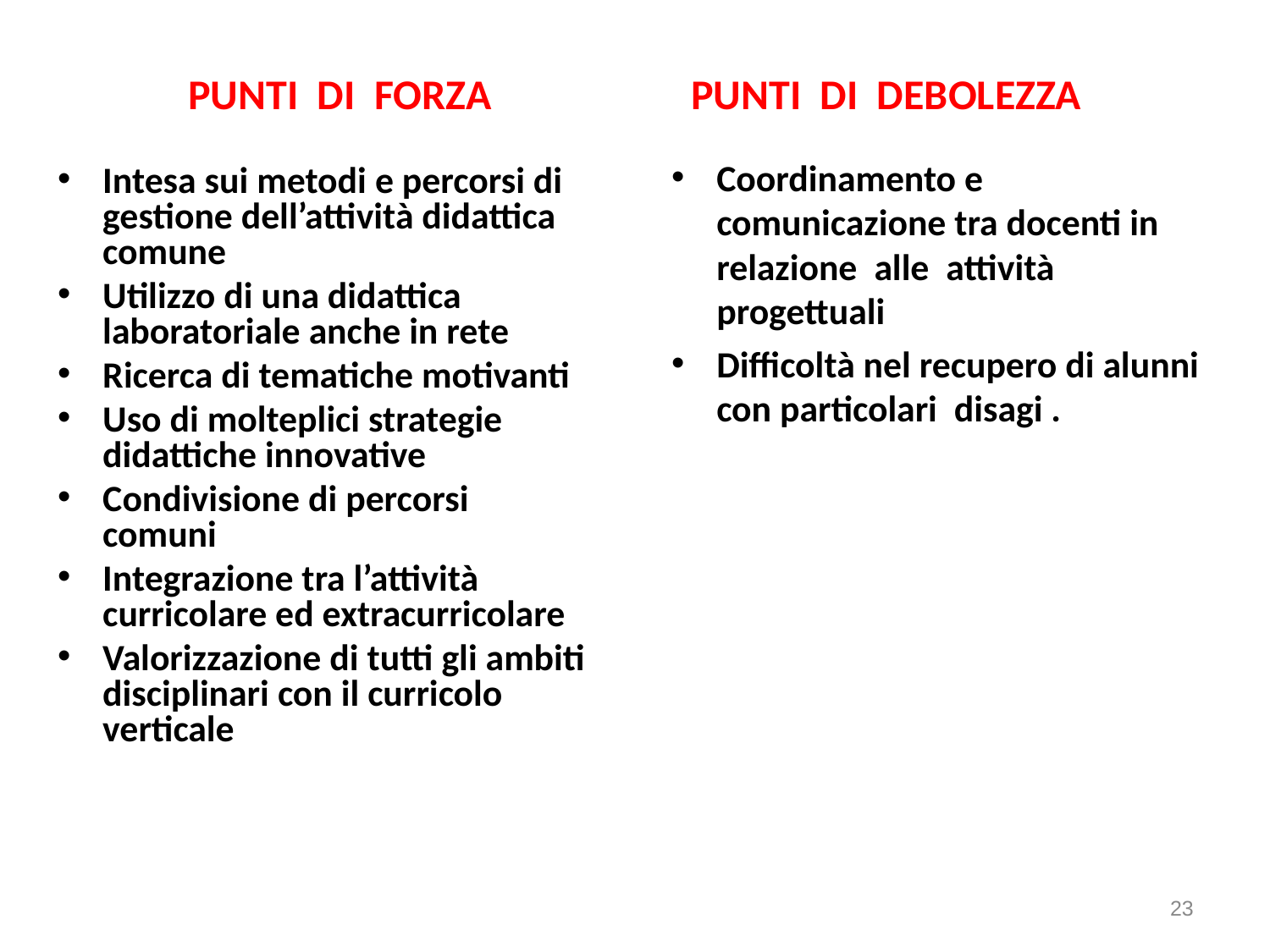

# PUNTI  DI  FORZA                     PUNTI  DI  DEBOLEZZA
Coordinamento e comunicazione tra docenti in relazione  alle  attività progettuali
Difficoltà nel recupero di alunni con particolari  disagi .

Intesa sui metodi e percorsi di gestione dell’attività didattica comune
Utilizzo di una didattica laboratoriale anche in rete
Ricerca di tematiche motivanti
Uso di molteplici strategie didattiche innovative
Condivisione di percorsi comuni
Integrazione tra l’attività curricolare ed extracurricolare
Valorizzazione di tutti gli ambiti disciplinari con il curricolo verticale
23